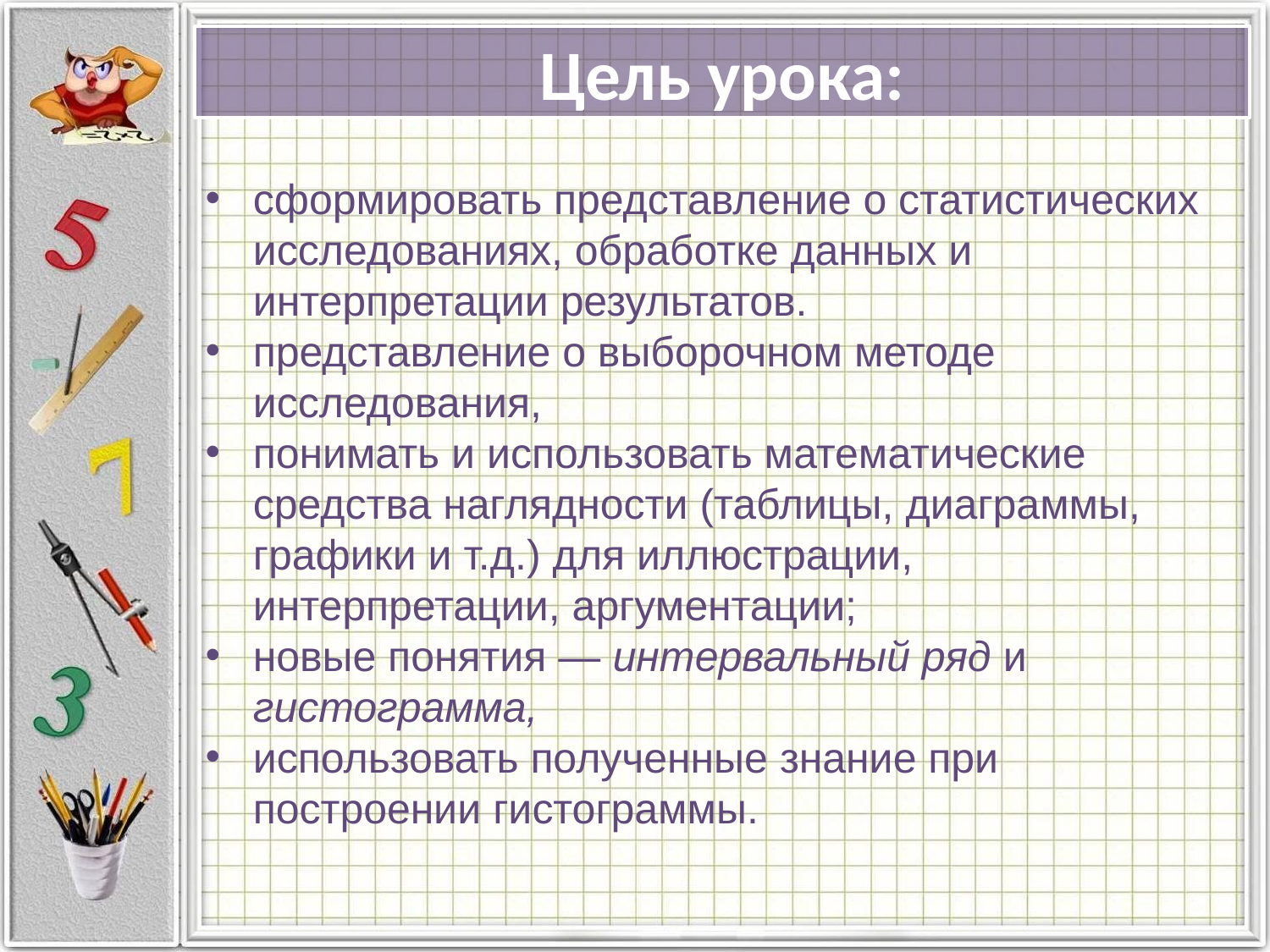

Цель урока:
сформировать представление о статистических исследованиях, обработке данных и интерпретации результатов.
представление о выборочном методе исследования,
понимать и использовать математические средства наглядности (таблицы, диаграммы, графики и т.д.) для иллюстрации, интерпретации, аргументации;
новые понятия — интервальный ряд и гистограмма,
использовать полученные знание при построении гистограммы.
#